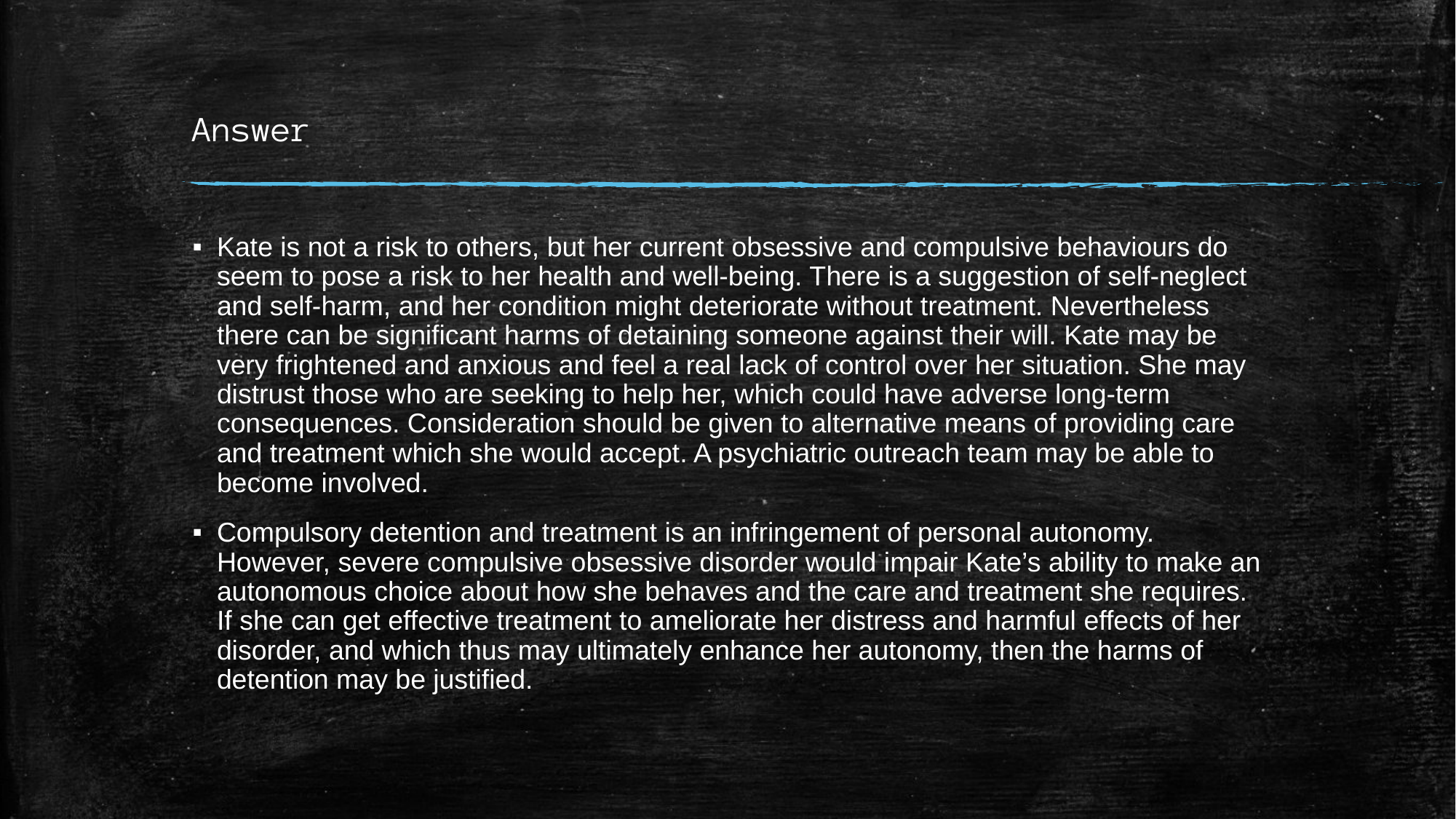

# Answer
Kate is not a risk to others, but her current obsessive and compulsive behaviours do seem to pose a risk to her health and well-being. There is a suggestion of self-neglect and self-harm, and her condition might deteriorate without treatment. Nevertheless there can be significant harms of detaining someone against their will. Kate may be very frightened and anxious and feel a real lack of control over her situation. She may distrust those who are seeking to help her, which could have adverse long-term consequences. Consideration should be given to alternative means of providing care and treatment which she would accept. A psychiatric outreach team may be able to become involved.
Compulsory detention and treatment is an infringement of personal autonomy. However, severe compulsive obsessive disorder would impair Kate’s ability to make an autonomous choice about how she behaves and the care and treatment she requires. If she can get effective treatment to ameliorate her distress and harmful effects of her disorder, and which thus may ultimately enhance her autonomy, then the harms of detention may be justified.